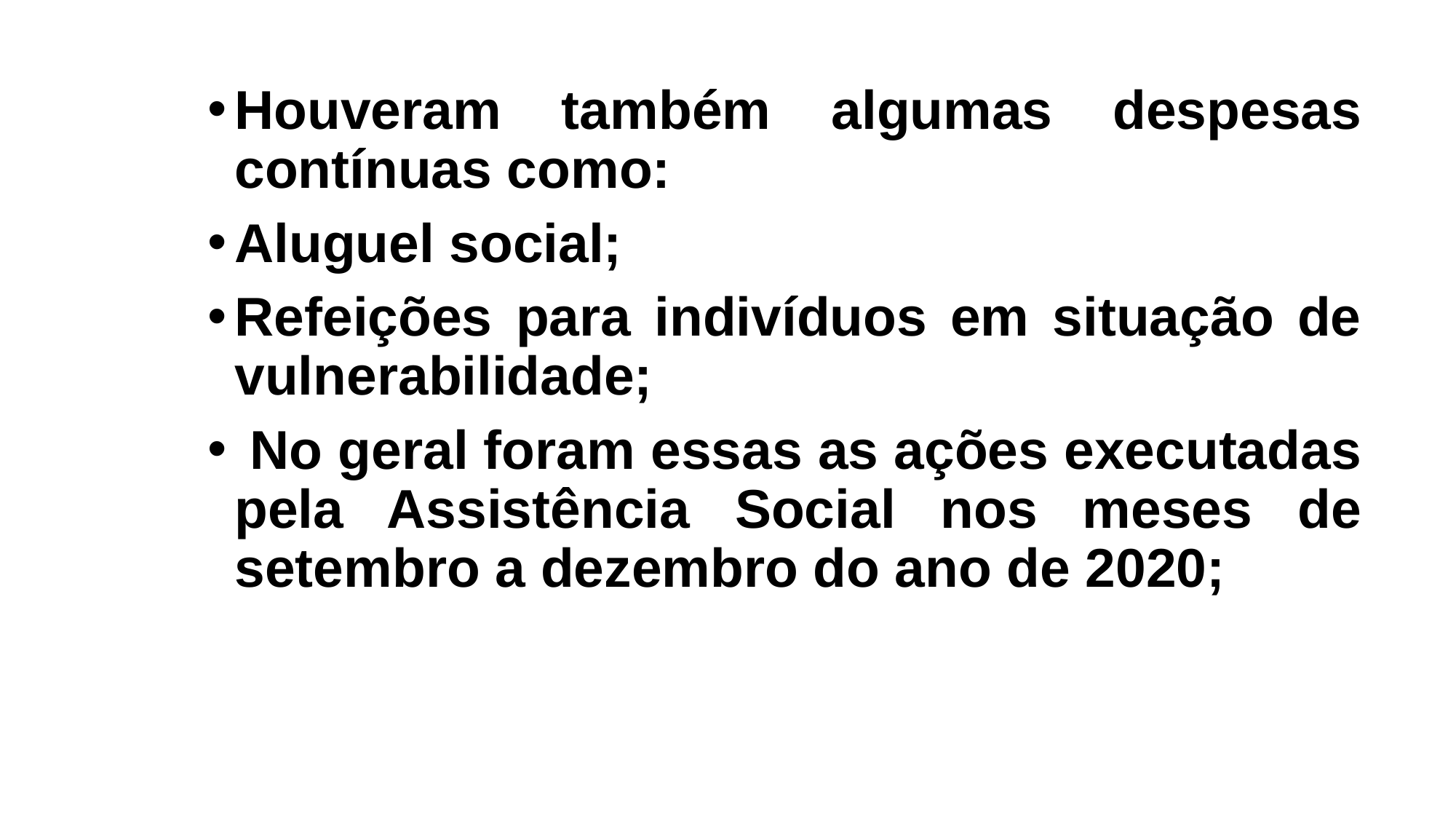

Houveram também algumas despesas contínuas como:
Aluguel social;
Refeições para indivíduos em situação de vulnerabilidade;
 No geral foram essas as ações executadas pela Assistência Social nos meses de setembro a dezembro do ano de 2020;